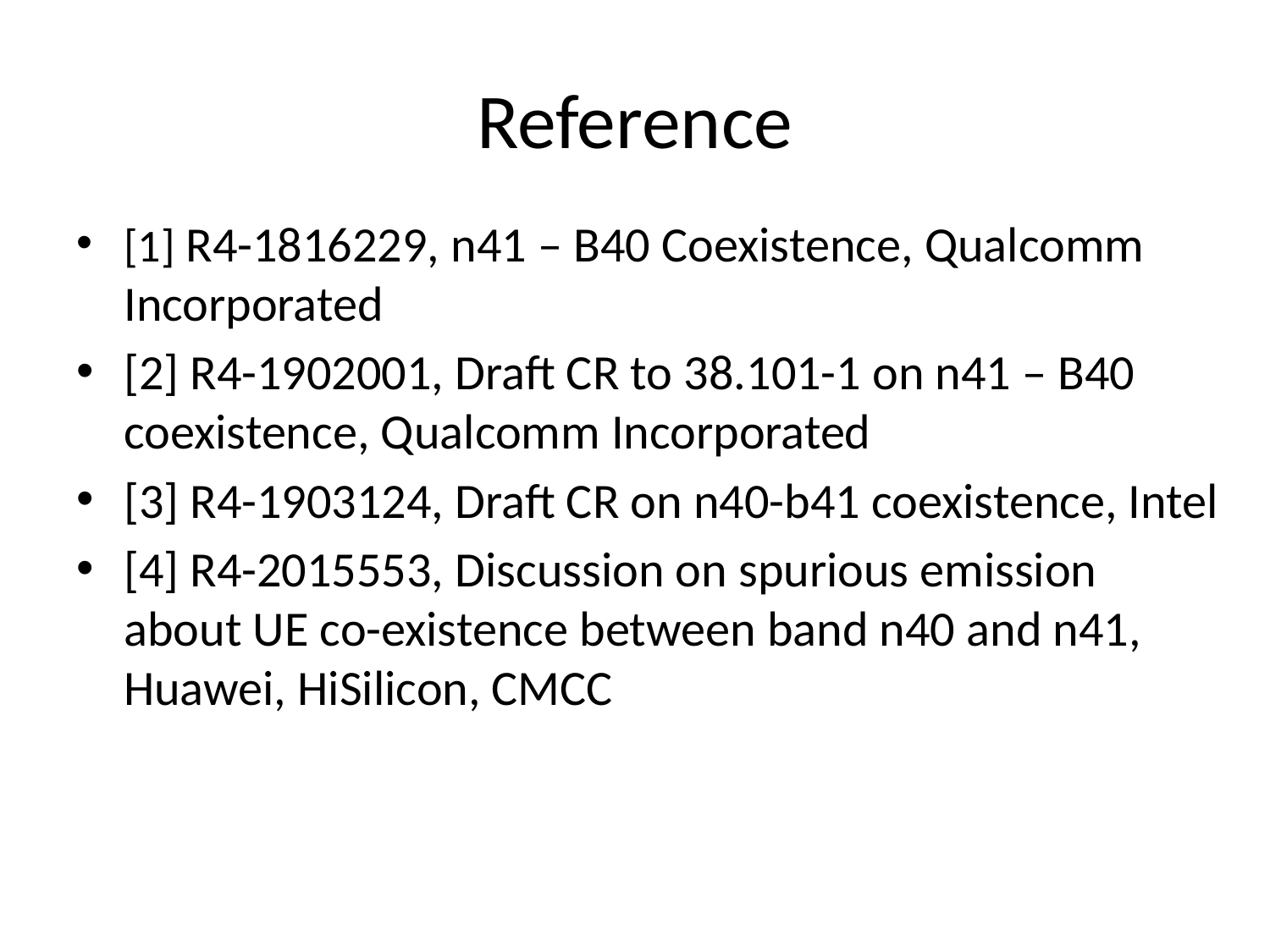

# Reference
[1] R4-1816229, n41 – B40 Coexistence, Qualcomm Incorporated
[2] R4-1902001, Draft CR to 38.101-1 on n41 – B40 coexistence, Qualcomm Incorporated
[3] R4-1903124, Draft CR on n40-b41 coexistence, Intel
[4] R4-2015553, Discussion on spurious emission about UE co-existence between band n40 and n41, Huawei, HiSilicon, CMCC